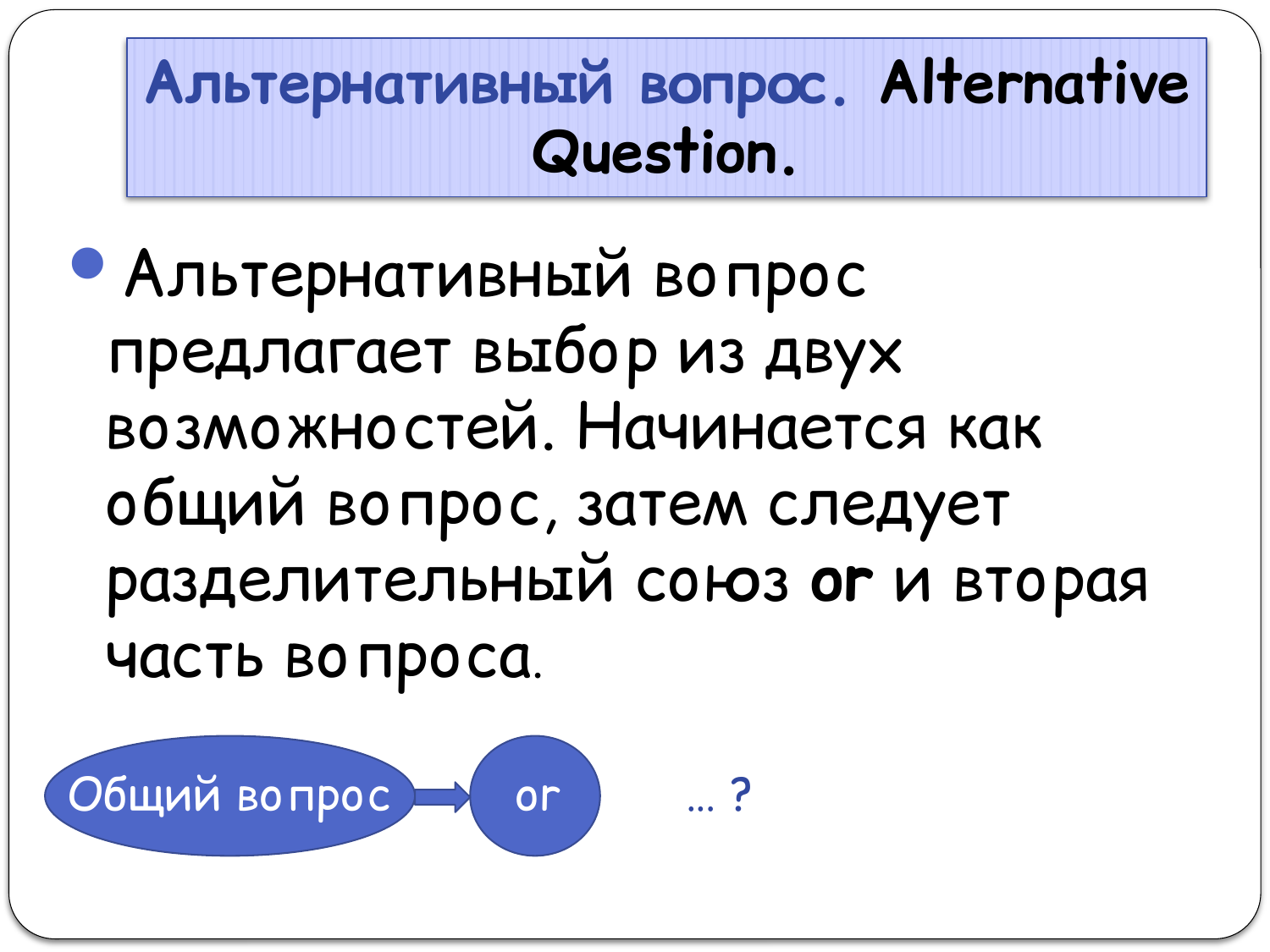

# Альтернативный вопрос. Alternative Question.
Альтернативный вопрос предлагает выбор из двух возможностей. Начинается как общий вопрос, затем следует разделительный союз or и вторая часть вопроса.

Общий вопрос         or         … ?